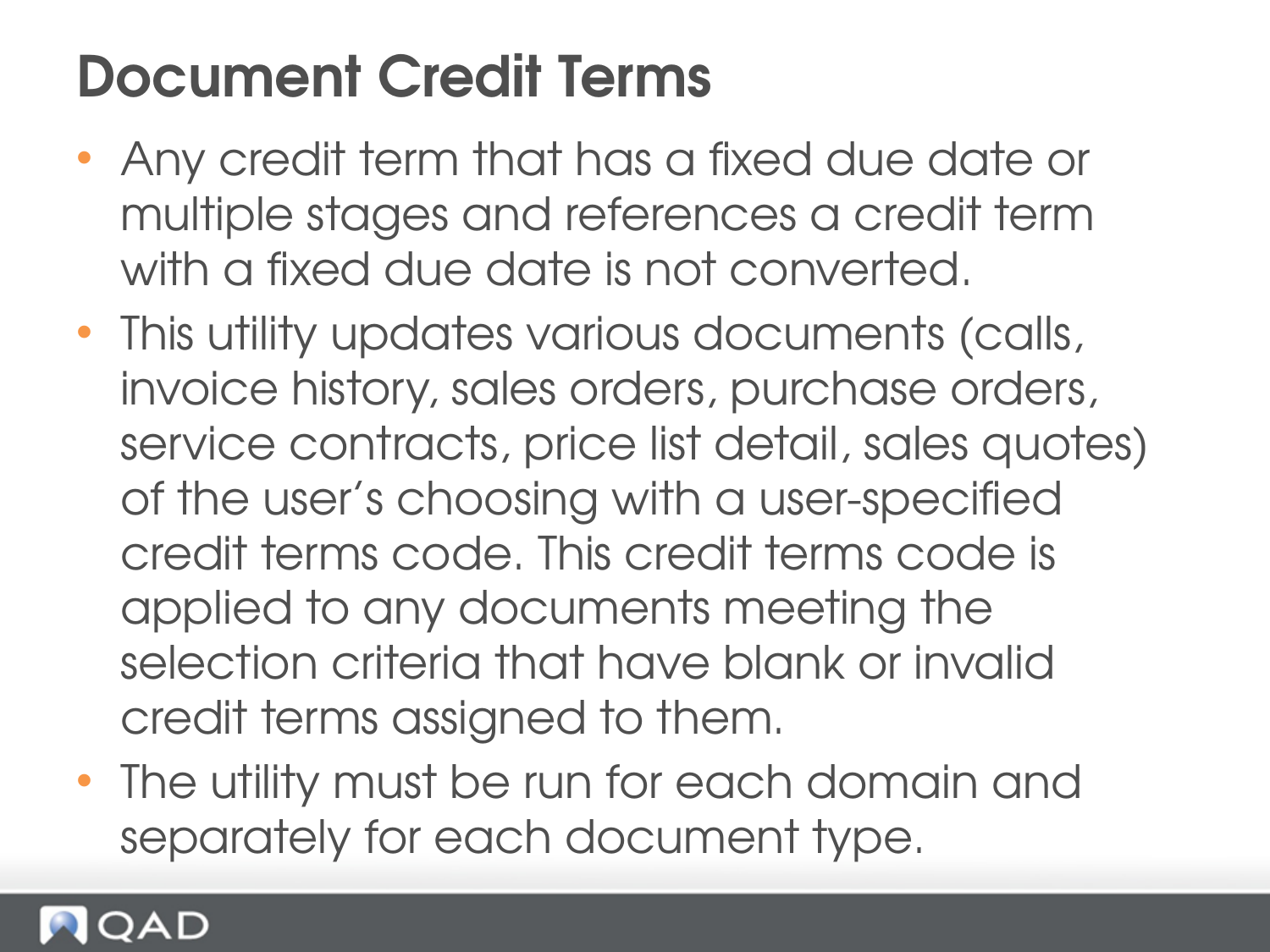

# Document Credit Terms
Any credit term that has a fixed due date or multiple stages and references a credit term with a fixed due date is not converted.
This utility updates various documents (calls, invoice history, sales orders, purchase orders, service contracts, price list detail, sales quotes) of the user’s choosing with a user-specified credit terms code. This credit terms code is applied to any documents meeting the selection criteria that have blank or invalid credit terms assigned to them.
The utility must be run for each domain and separately for each document type.